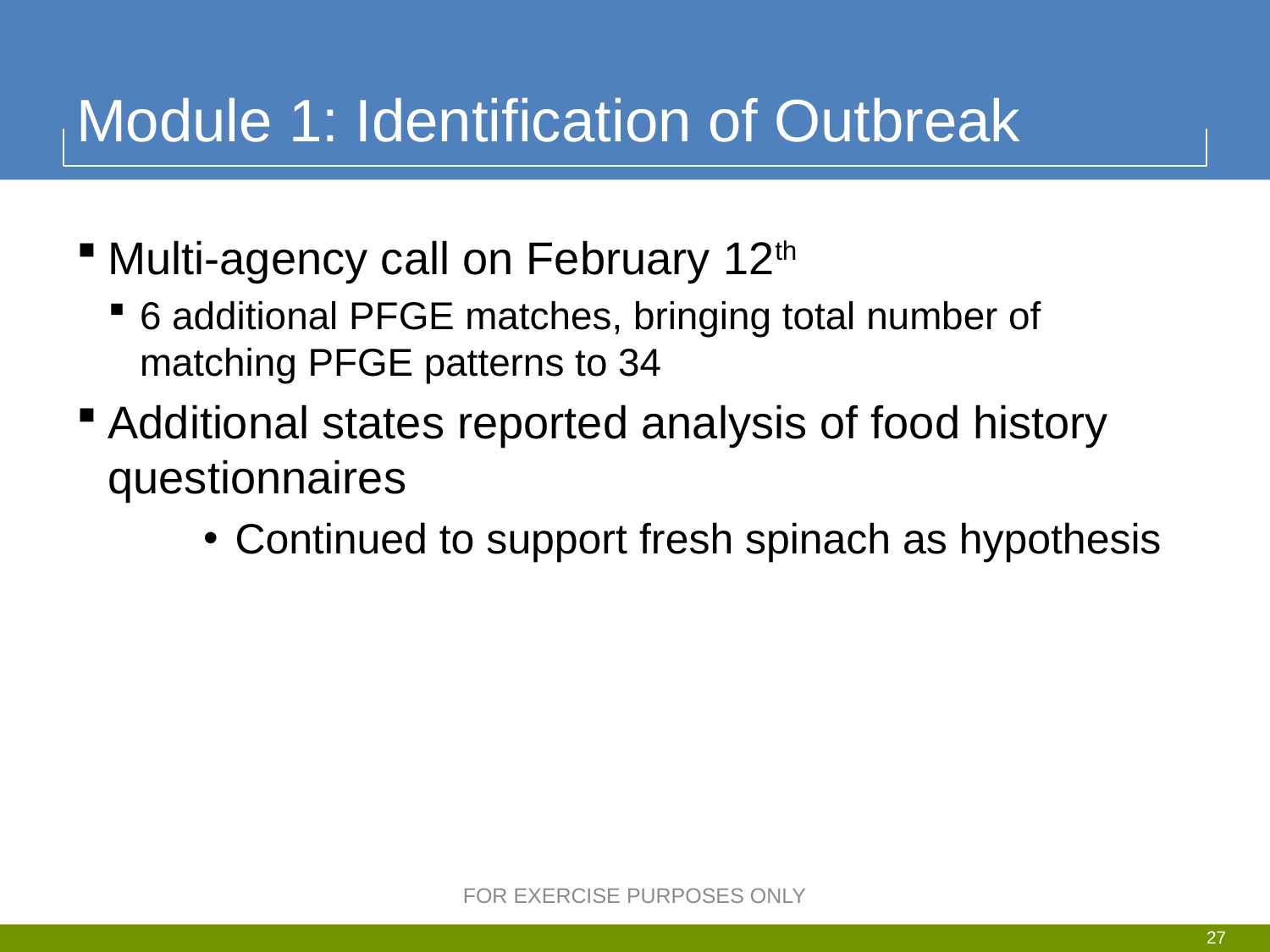

# Module 1: Identification of Outbreak
Multi-agency call on February 12th
6 additional PFGE matches, bringing total number of matching PFGE patterns to 34
Additional states reported analysis of food history questionnaires
Continued to support fresh spinach as hypothesis

FOR EXERCISE PURPOSES ONLY